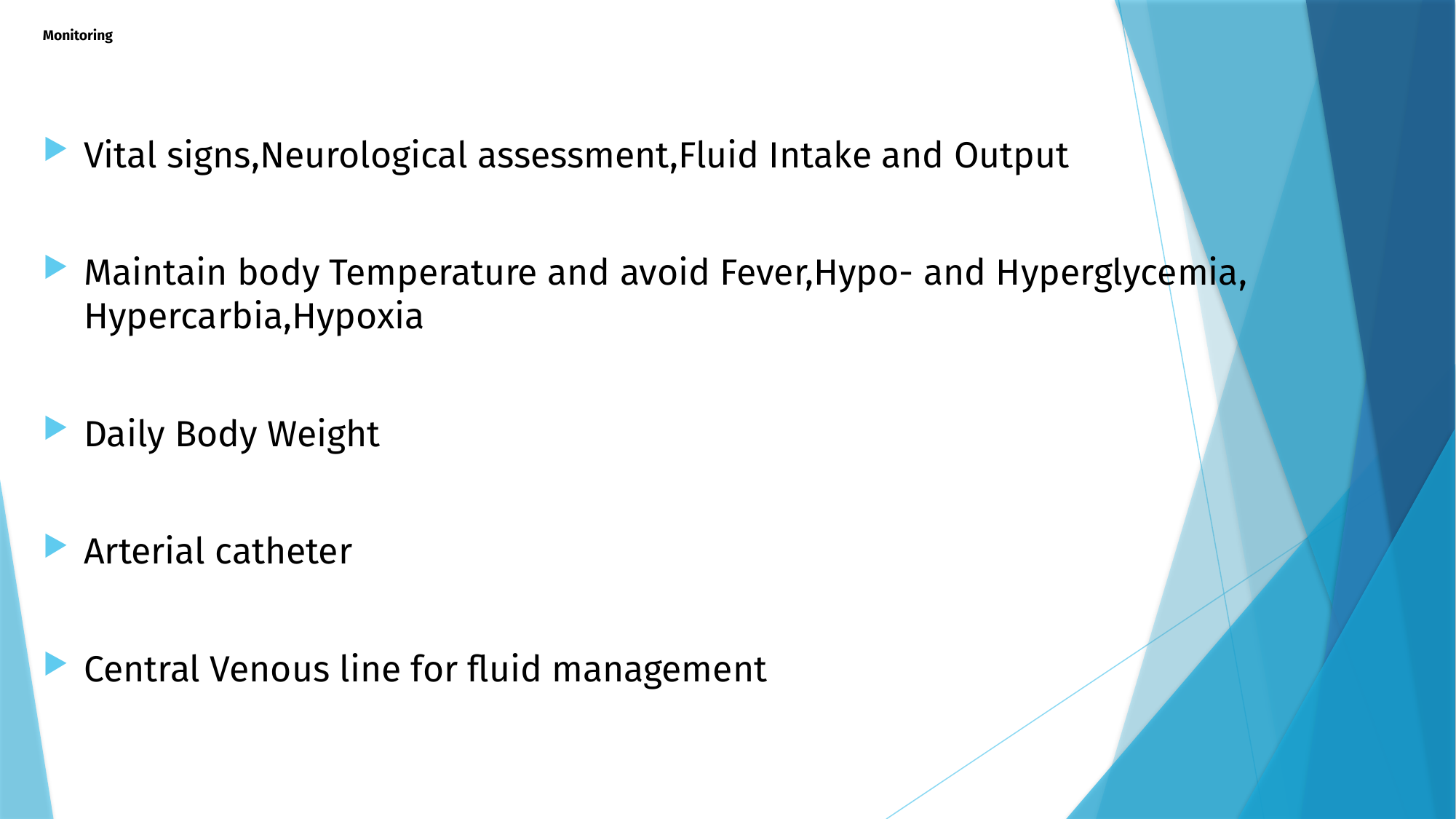

# Monitoring
Vital signs,Neurological assessment,Fluid Intake and Output

Maintain body Temperature and avoid Fever,Hypo- and Hyperglycemia, Hypercarbia,Hypoxia

Daily Body Weight

Arterial catheter

Central Venous line for fluid management